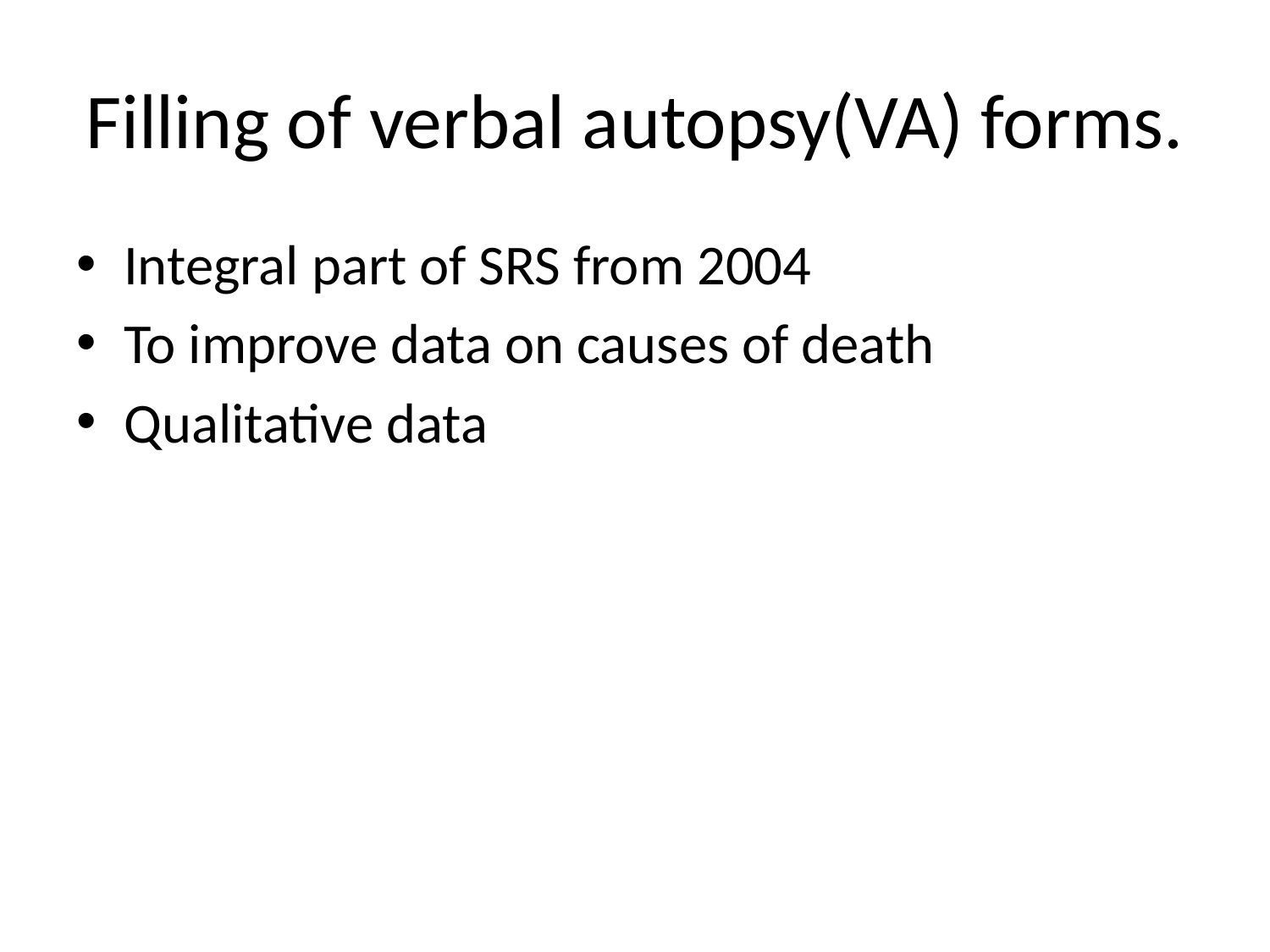

# Filling of verbal autopsy(VA) forms.
Integral part of SRS from 2004
To improve data on causes of death
Qualitative data